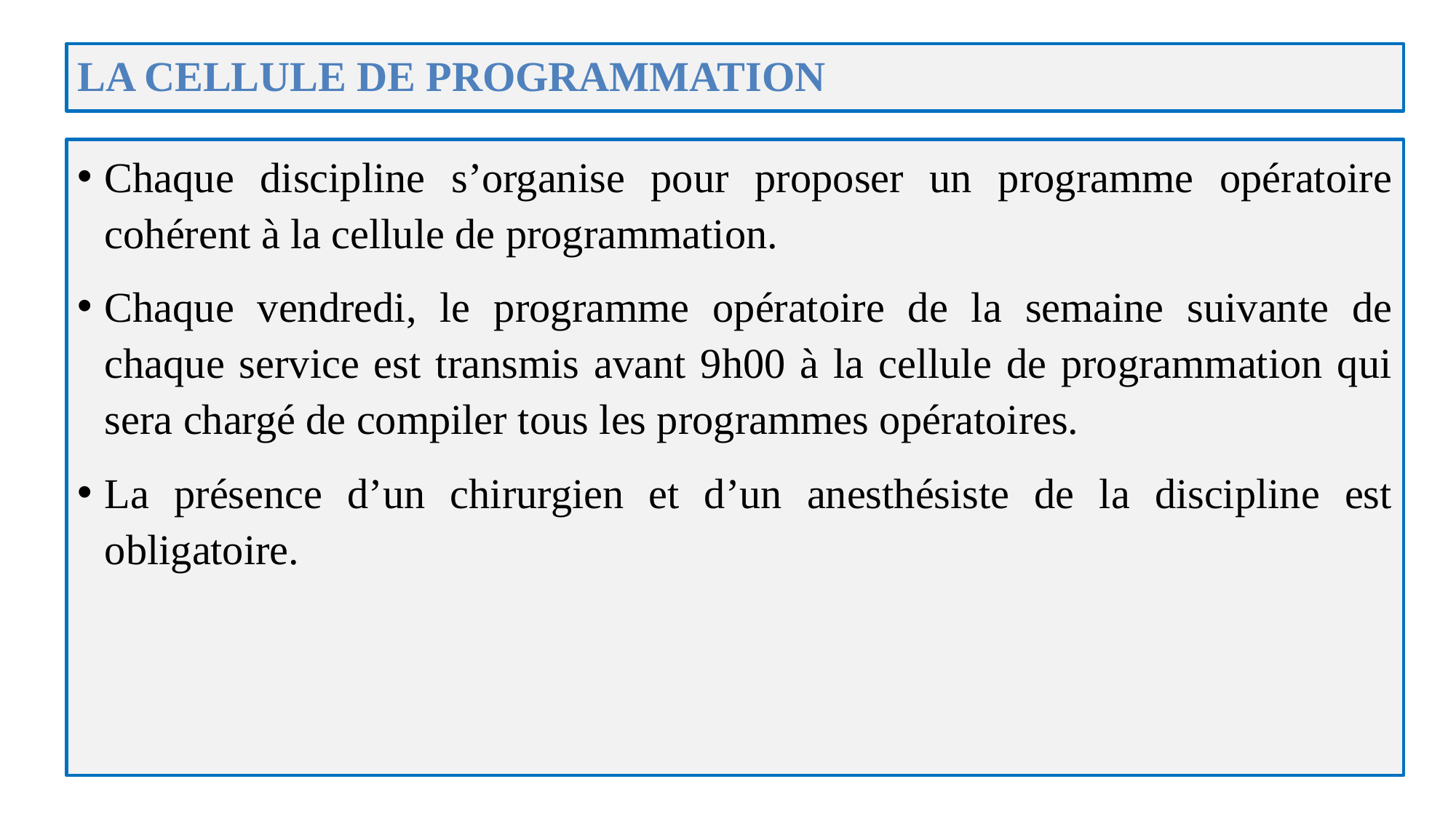

# LA CELLULE DE PROGRAMMATION
Chaque discipline s’organise pour proposer un programme opératoire cohérent à la cellule de programmation.
Chaque vendredi, le programme opératoire de la semaine suivante de chaque service est transmis avant 9h00 à la cellule de programmation qui sera chargé de compiler tous les programmes opératoires.
La présence d’un chirurgien et d’un anesthésiste de la discipline est obligatoire.